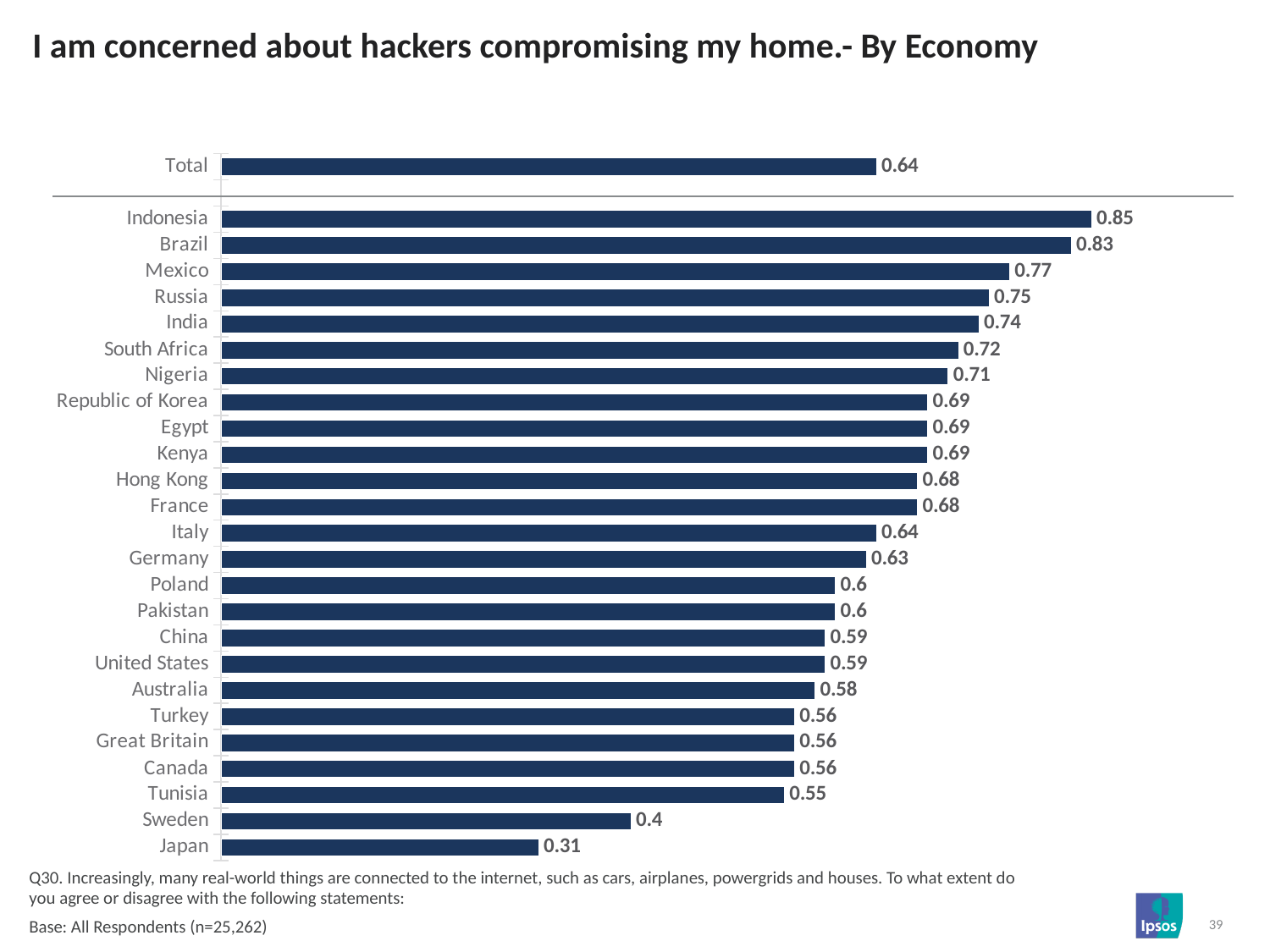

# I am concerned about hackers compromising my home.- By Economy

### Chart

| Category | Column1 |
|---|---|
| Total | 0.64 |
|  | None |
| Indonesia | 0.85 |
| Brazil | 0.83 |
| Mexico | 0.77 |
| Russia | 0.75 |
| India | 0.74 |
| South Africa | 0.72 |
| Nigeria | 0.71 |
| Republic of Korea | 0.69 |
| Egypt | 0.69 |
| Kenya | 0.69 |
| Hong Kong | 0.68 |
| France | 0.68 |
| Italy | 0.64 |
| Germany | 0.63 |
| Poland | 0.6 |
| Pakistan | 0.6 |
| China | 0.59 |
| United States | 0.59 |
| Australia | 0.58 |
| Turkey | 0.56 |
| Great Britain | 0.56 |
| Canada | 0.56 |
| Tunisia | 0.55 |
| Sweden | 0.4 |
| Japan | 0.31 |
Q30. Increasingly, many real-world things are connected to the internet, such as cars, airplanes, powergrids and houses. To what extent do you agree or disagree with the following statements:
Base: All Respondents (n=25,262)